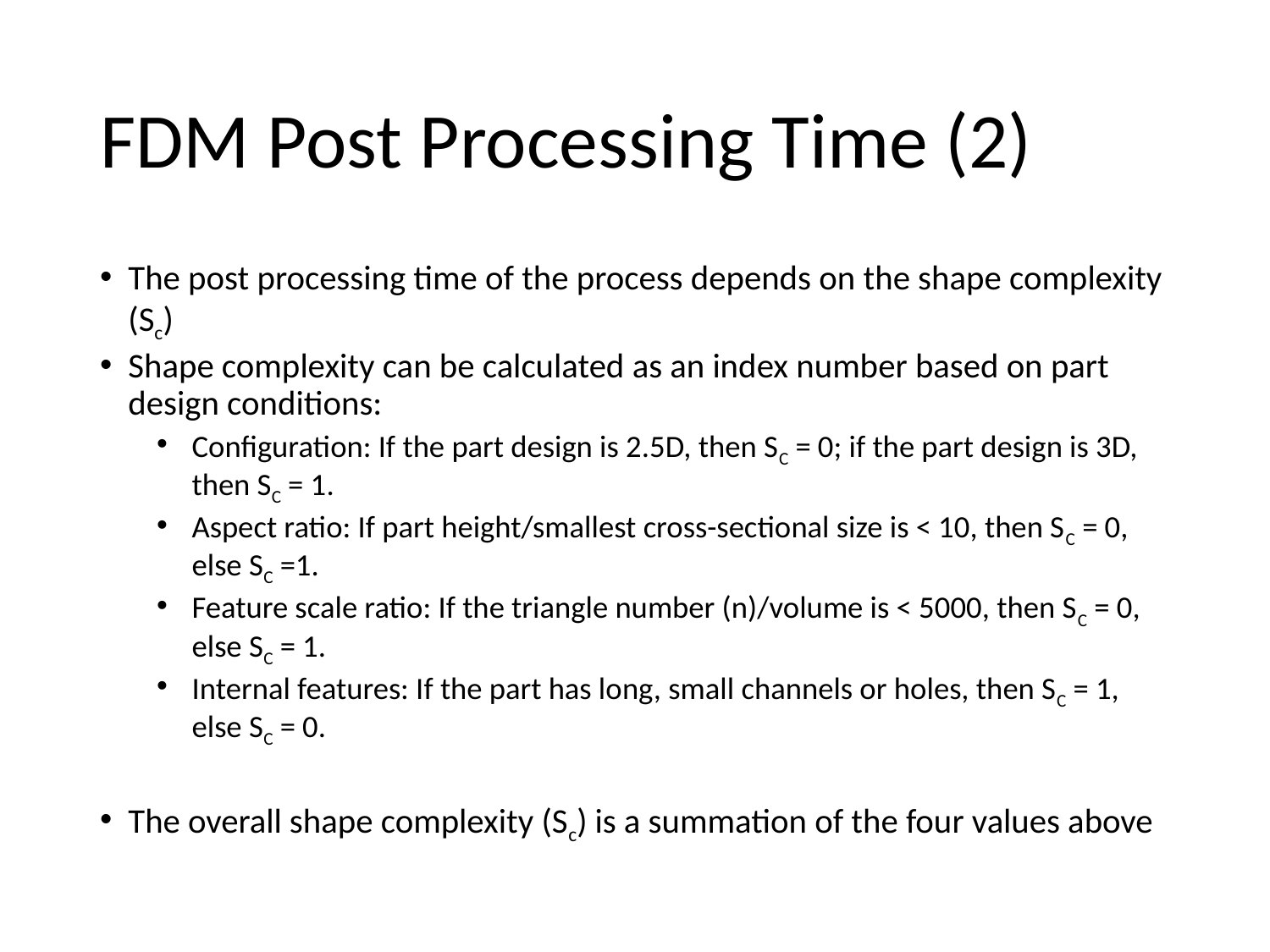

# FDM Post Processing Time (2)
The post processing time of the process depends on the shape complexity (Sc)
Shape complexity can be calculated as an index number based on part design conditions:
Configuration: If the part design is 2.5D, then SC = 0; if the part design is 3D, then SC = 1.
Aspect ratio: If part height/smallest cross-sectional size is < 10, then SC = 0, else SC =1.
Feature scale ratio: If the triangle number (n)/volume is < 5000, then SC = 0, else SC = 1.
Internal features: If the part has long, small channels or holes, then SC = 1, else SC = 0.

The overall shape complexity (Sc) is a summation of the four values above